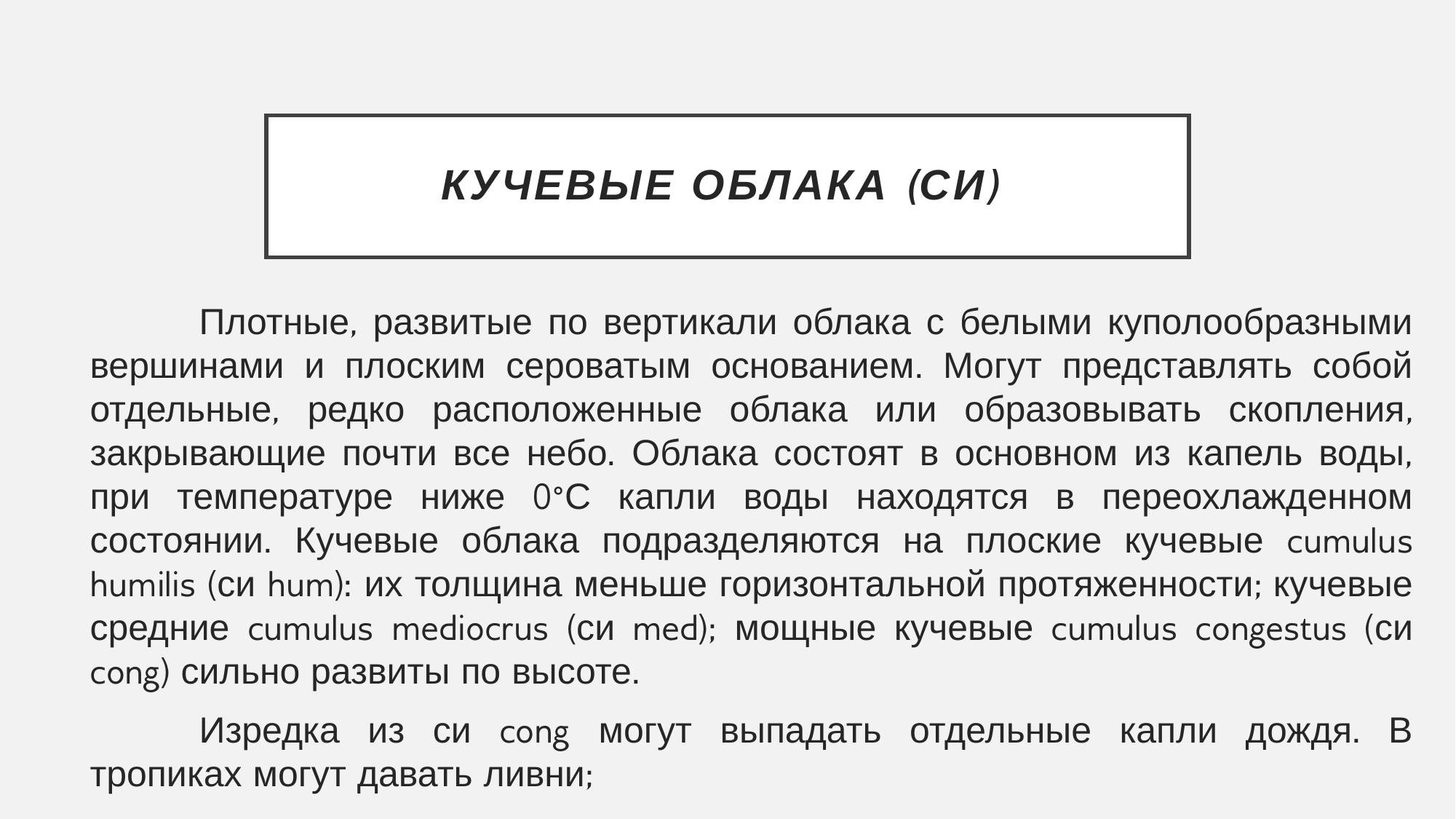

# кучевые облака (Си)
	Плотные, развитые по вертикали облака с белыми куполообразными вершинами и плоским сероватым основанием. Могут представлять собой отдельные, редко расположенные облака или образовывать скопления, закрывающие почти все небо. Облака состоят в основном из капель воды, при температуре ниже 0°С капли воды находятся в переохлажденном состоянии. Кучевые облака подразделяются на плоские кучевые cumulus humilis (си hum): их толщина меньше горизонтальной протяженности; кучевые средние cumulus mediocrus (си med); мощные кучевые cumulus congestus (си cong) сильно развиты по высоте.
	Изредка из си cong могут выпадать отдельные капли дождя. В тропиках могут давать ливни;